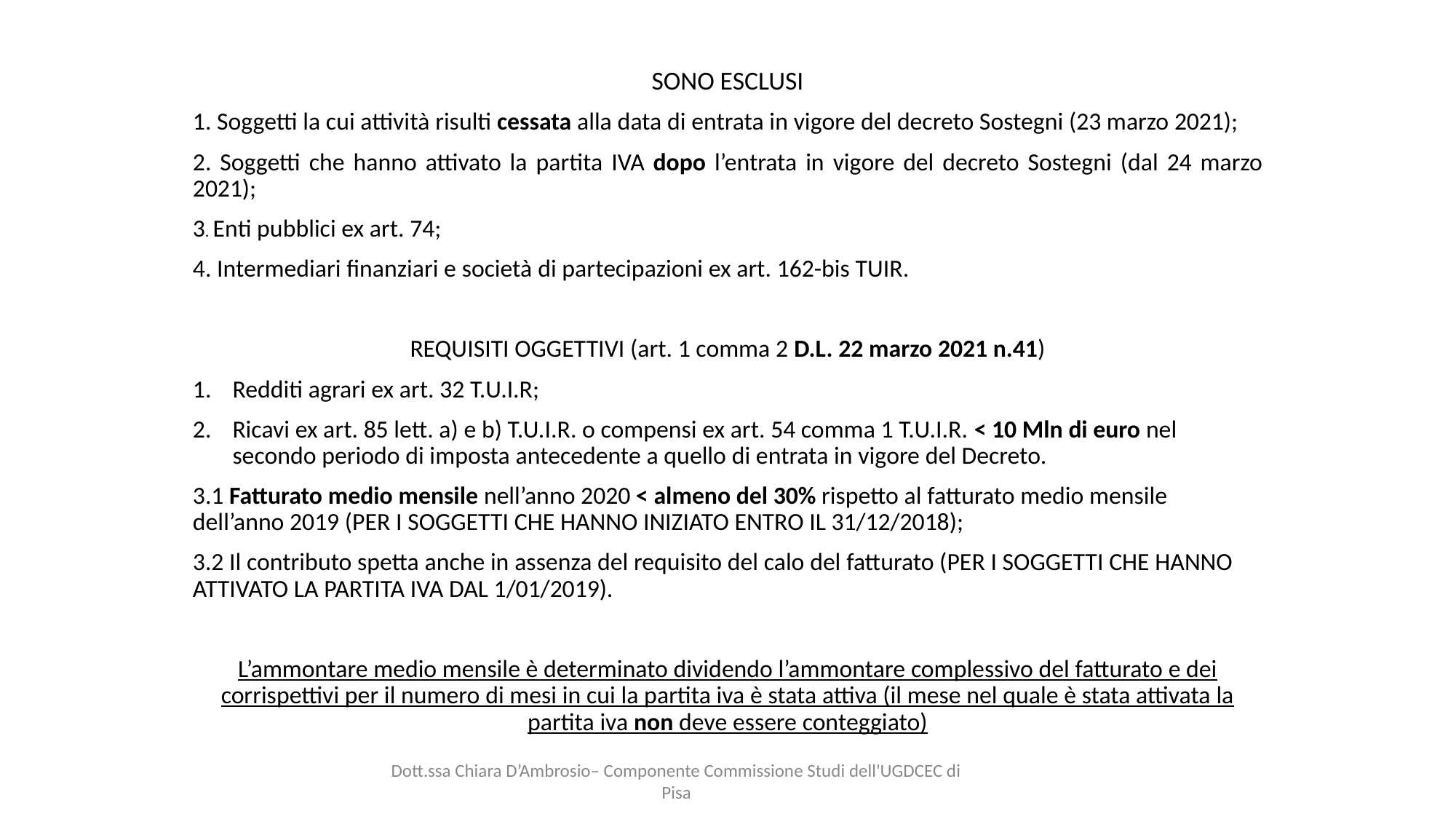

SONO ESCLUSI
1. Soggetti la cui attività risulti cessata alla data di entrata in vigore del decreto Sostegni (23 marzo 2021);
2. Soggetti che hanno attivato la partita IVA dopo l’entrata in vigore del decreto Sostegni (dal 24 marzo 2021);
3. Enti pubblici ex art. 74;
4. Intermediari finanziari e società di partecipazioni ex art. 162-bis TUIR.

REQUISITI OGGETTIVI (art. 1 comma 2 D.L. 22 marzo 2021 n.41)
Redditi agrari ex art. 32 T.U.I.R;
Ricavi ex art. 85 lett. a) e b) T.U.I.R. o compensi ex art. 54 comma 1 T.U.I.R. < 10 Mln di euro nel secondo periodo di imposta antecedente a quello di entrata in vigore del Decreto.
3.1 Fatturato medio mensile nell’anno 2020 < almeno del 30% rispetto al fatturato medio mensile dell’anno 2019 (PER I SOGGETTI CHE HANNO INIZIATO ENTRO IL 31/12/2018);
3.2 Il contributo spetta anche in assenza del requisito del calo del fatturato (PER I SOGGETTI CHE HANNO ATTIVATO LA PARTITA IVA DAL 1/01/2019).

L’ammontare medio mensile è determinato dividendo l’ammontare complessivo del fatturato e dei corrispettivi per il numero di mesi in cui la partita iva è stata attiva (il mese nel quale è stata attivata la partita iva non deve essere conteggiato)

Dott.ssa Chiara D’Ambrosio– Componente Commissione Studi dell'UGDCEC di Pisa